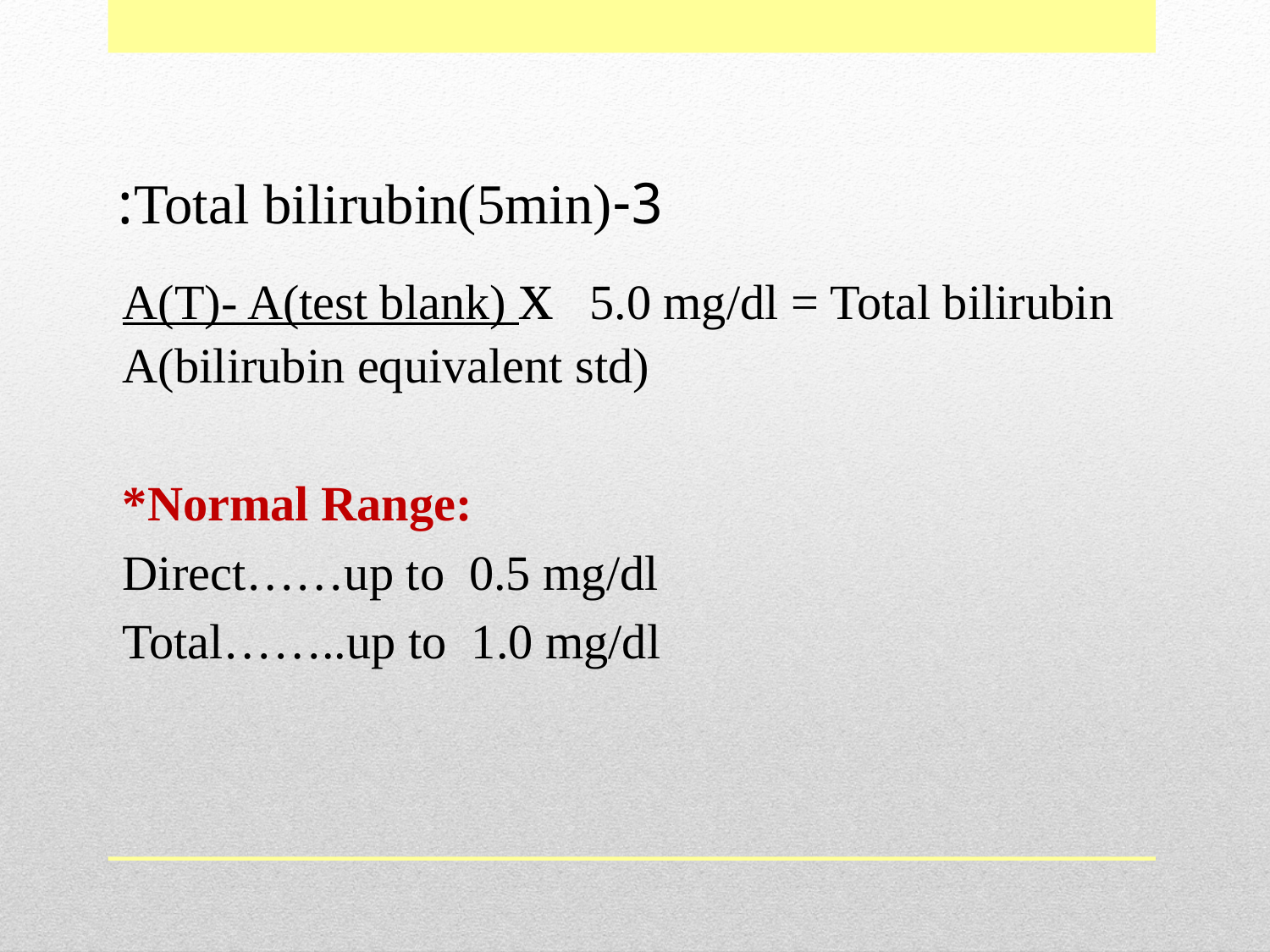

3-Total bilirubin(5min):
A(T)- A(test blank) x  5.0 mg/dl = Total bilirubin A(bilirubin equivalent std)

*Normal Range:
Direct……up to  0.5 mg/dl
Total……..up to  1.0 mg/dl

#